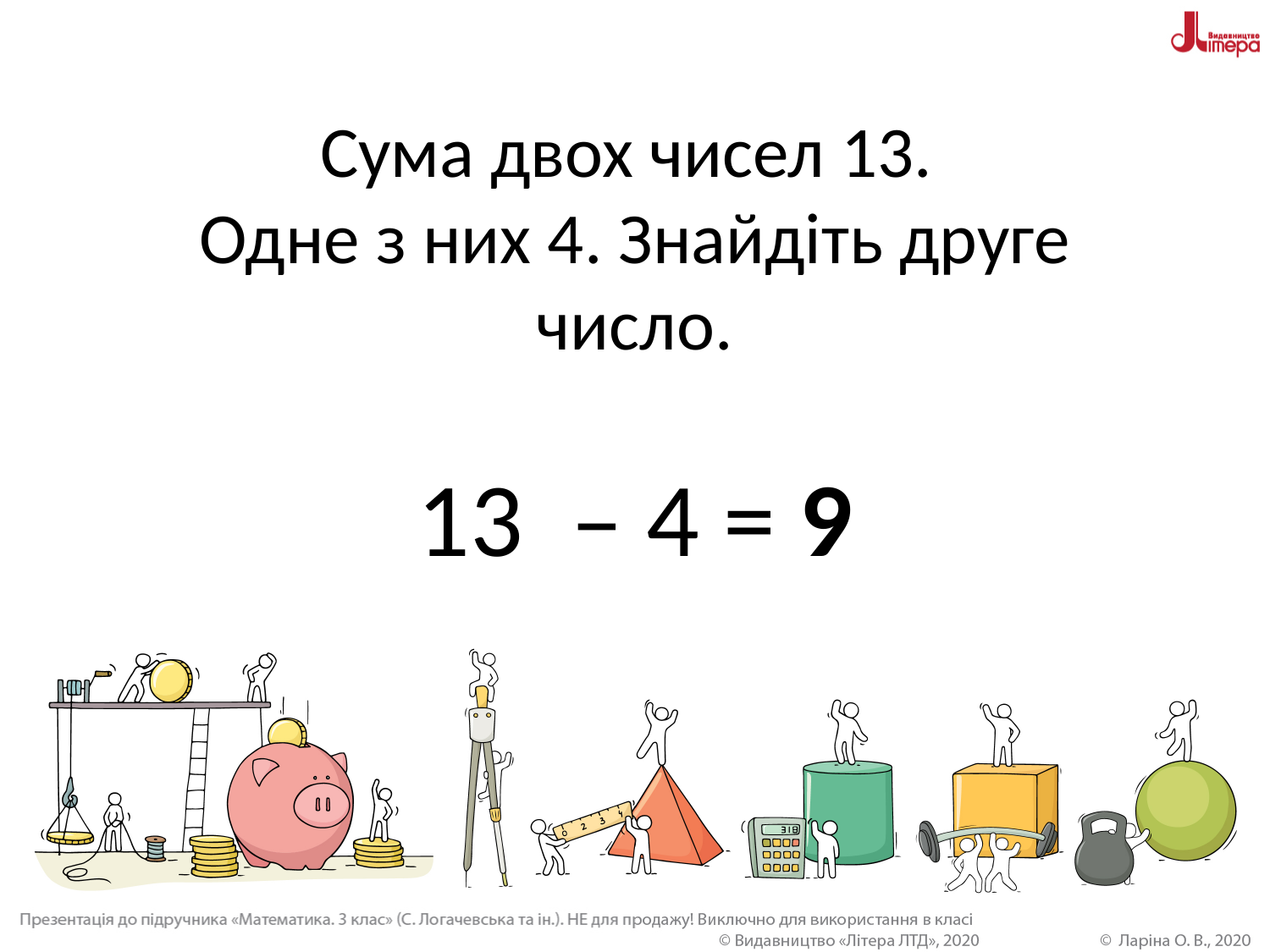

# Сума двох чисел 13. Одне з них 4. Знайдіть друге число. 13  – 4 = 9